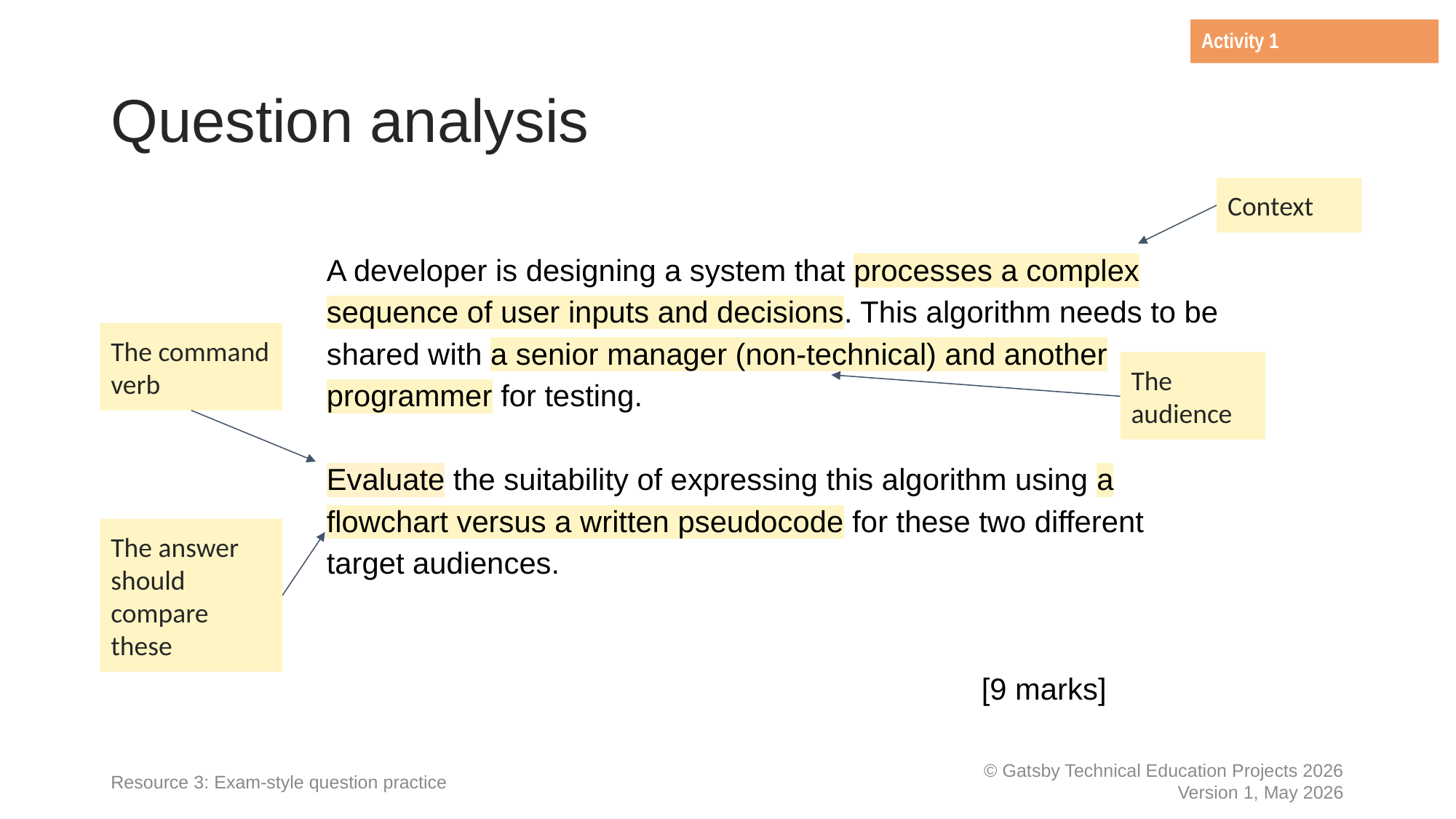

Activity 1
# Question analysis
Context
A developer is designing a system that processes a complex sequence of user inputs and decisions. This algorithm needs to be shared with a senior manager (non-technical) and another programmer for testing.

Evaluate the suitability of expressing this algorithm using a flowchart versus a written pseudocode for these two different target audiences.

														[9 marks]

The command verb
The audience
The answer should compare these
Resource 3: Exam-style question practice